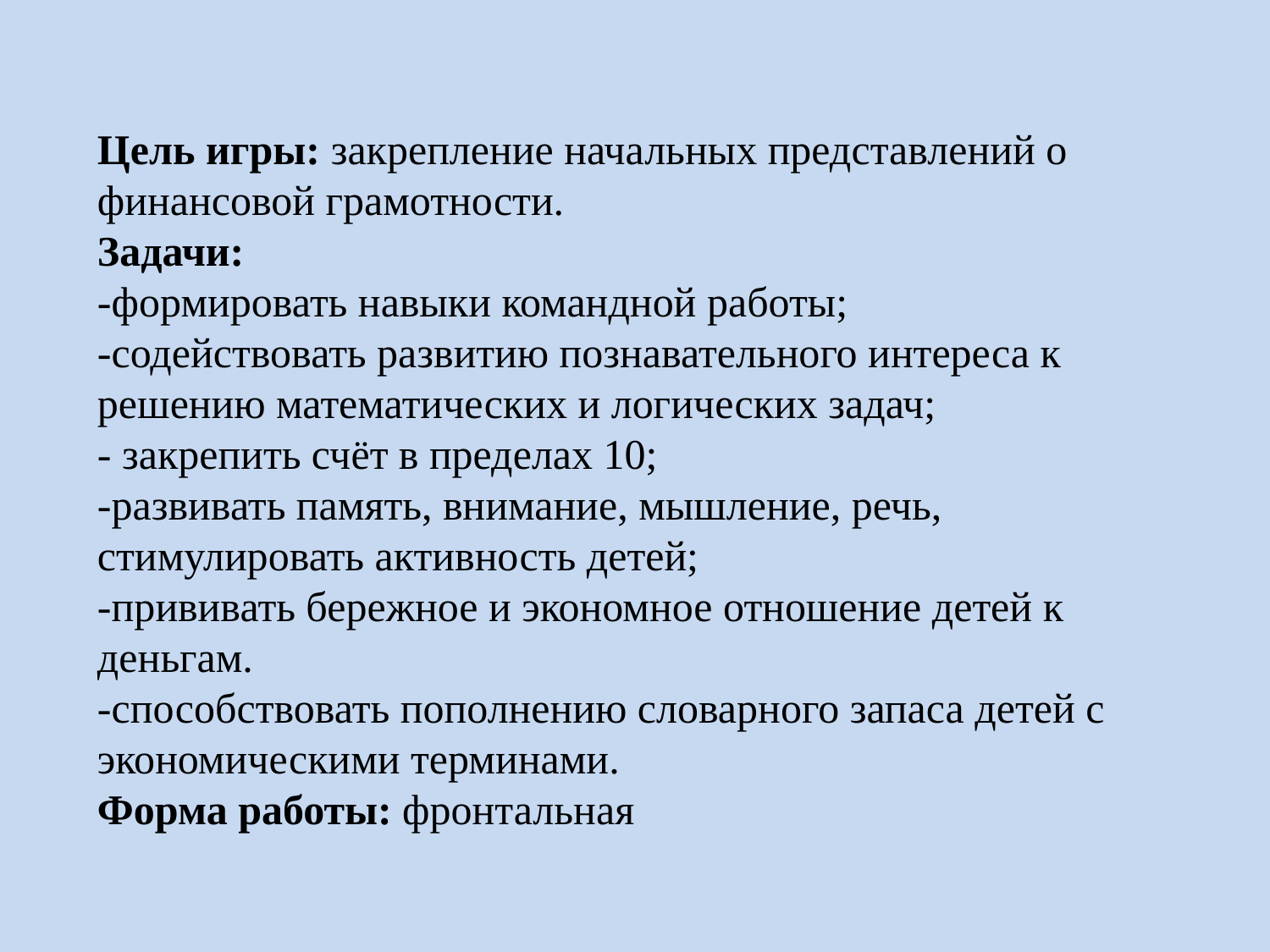

Цель игры: закрепление начальных представлений о финансовой грамотности.
Задачи:
-формировать навыки командной работы;
-содействовать развитию познавательного интереса к решению математических и логических задач;
- закрепить счёт в пределах 10;
-развивать память, внимание, мышление, речь, стимулировать активность детей;
-прививать бережное и экономное отношение детей к деньгам.
-способствовать пополнению словарного запаса детей с экономическими терминами.
Форма работы: фронтальная